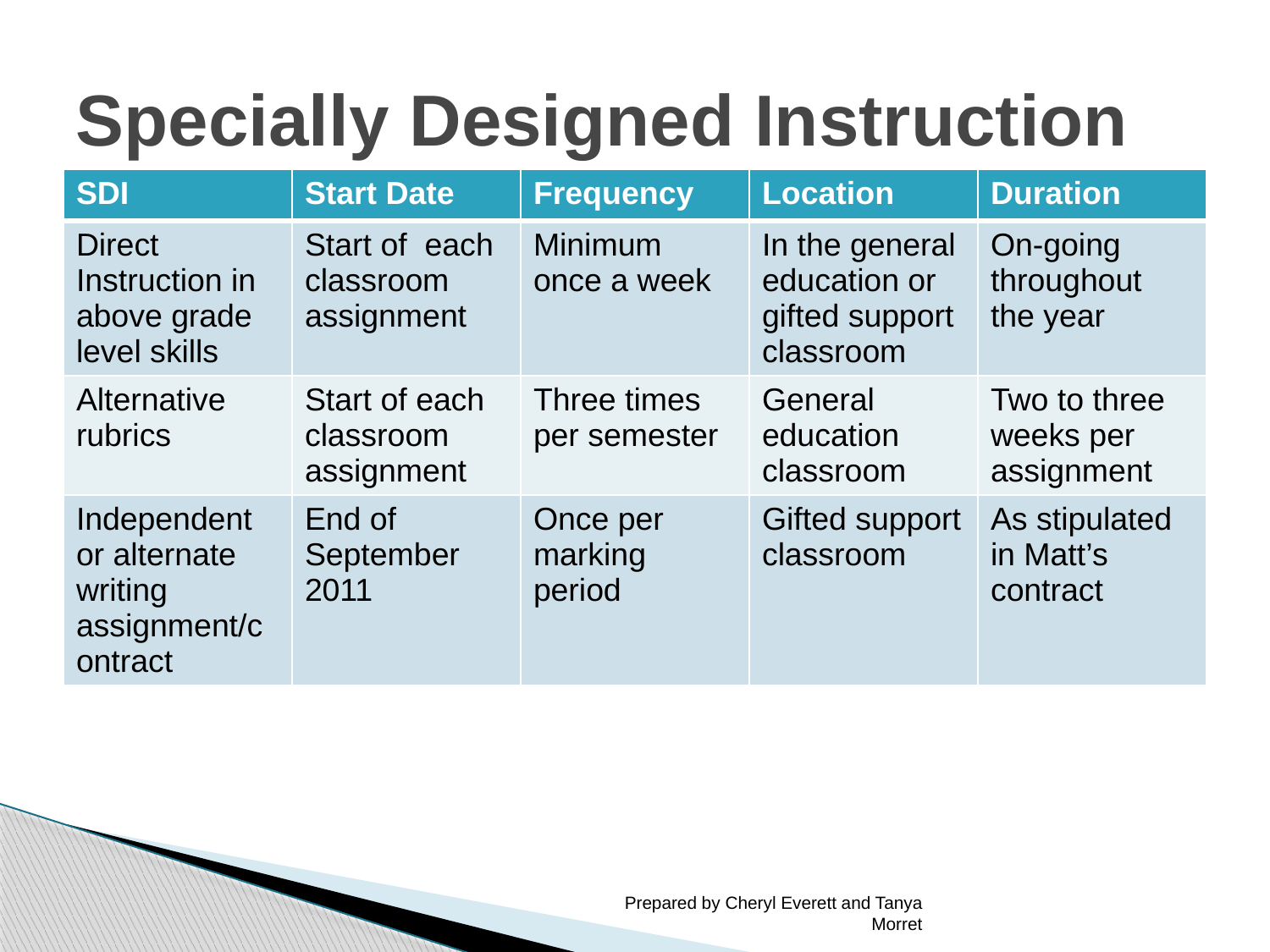

# Specially Designed Instruction
| SDI | Start Date | Frequency | Location | Duration |
| --- | --- | --- | --- | --- |
| Direct Instruction in above grade level skills | Start of each classroom assignment | Minimum once a week | In the general education or gifted support classroom | On-going throughout the year |
| Alternative rubrics | Start of each classroom assignment | Three times per semester | General education classroom | Two to three weeks per assignment |
| Independent or alternate writing assignment/contract | End of September 2011 | Once per marking period | Gifted support classroom | As stipulated in Matt’s contract |
Prepared by Cheryl Everett and Tanya Morret